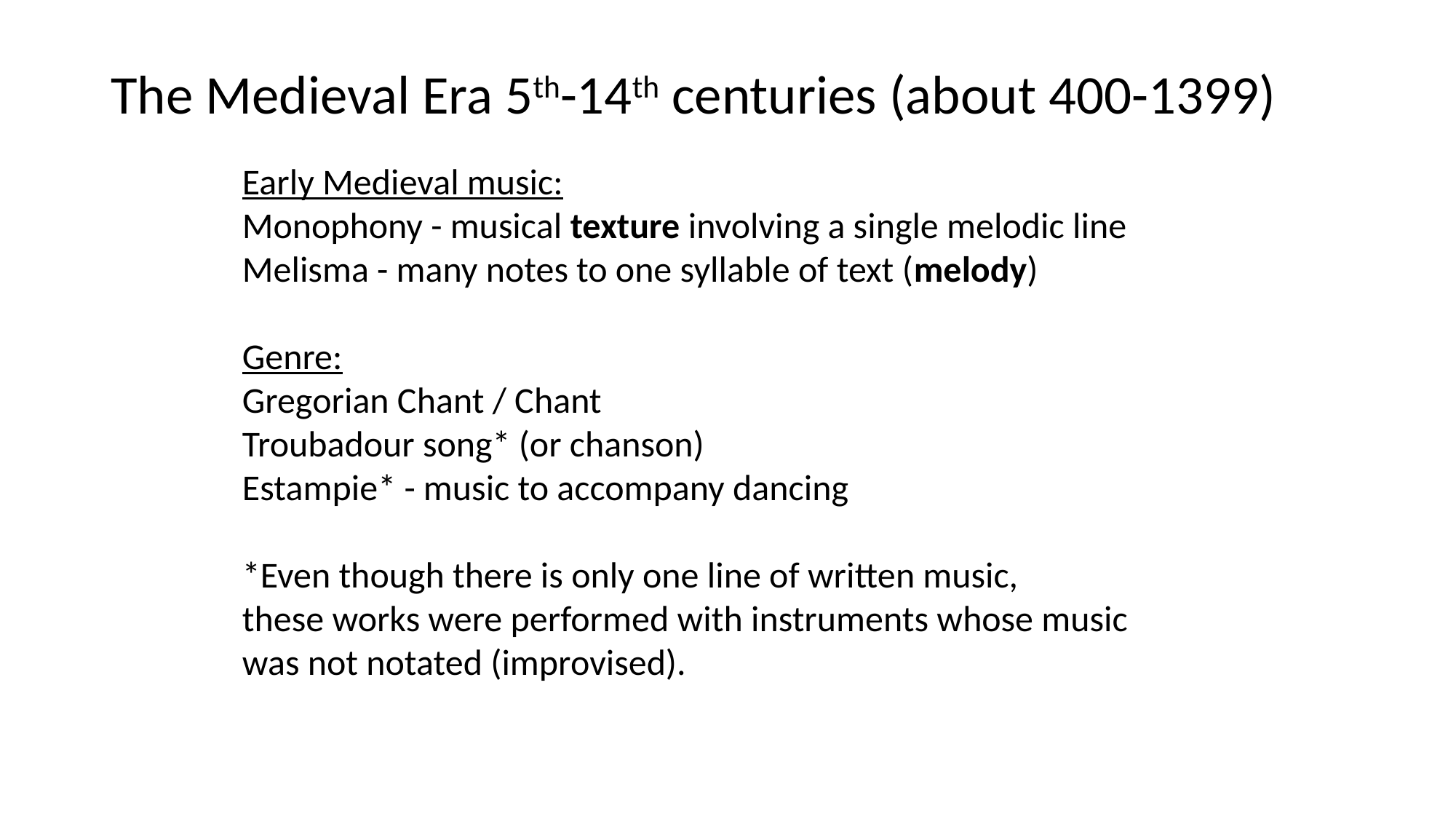

# The Medieval Era 5th-14th centuries (about 400-1399)
Early Medieval music:
Monophony - musical texture involving a single melodic line
Melisma - many notes to one syllable of text (melody)

Genre:
Gregorian Chant / Chant
Troubadour song* (or chanson)
Estampie* - music to accompany dancing

*Even though there is only one line of written music,
these works were performed with instruments whose music
was not notated (improvised).